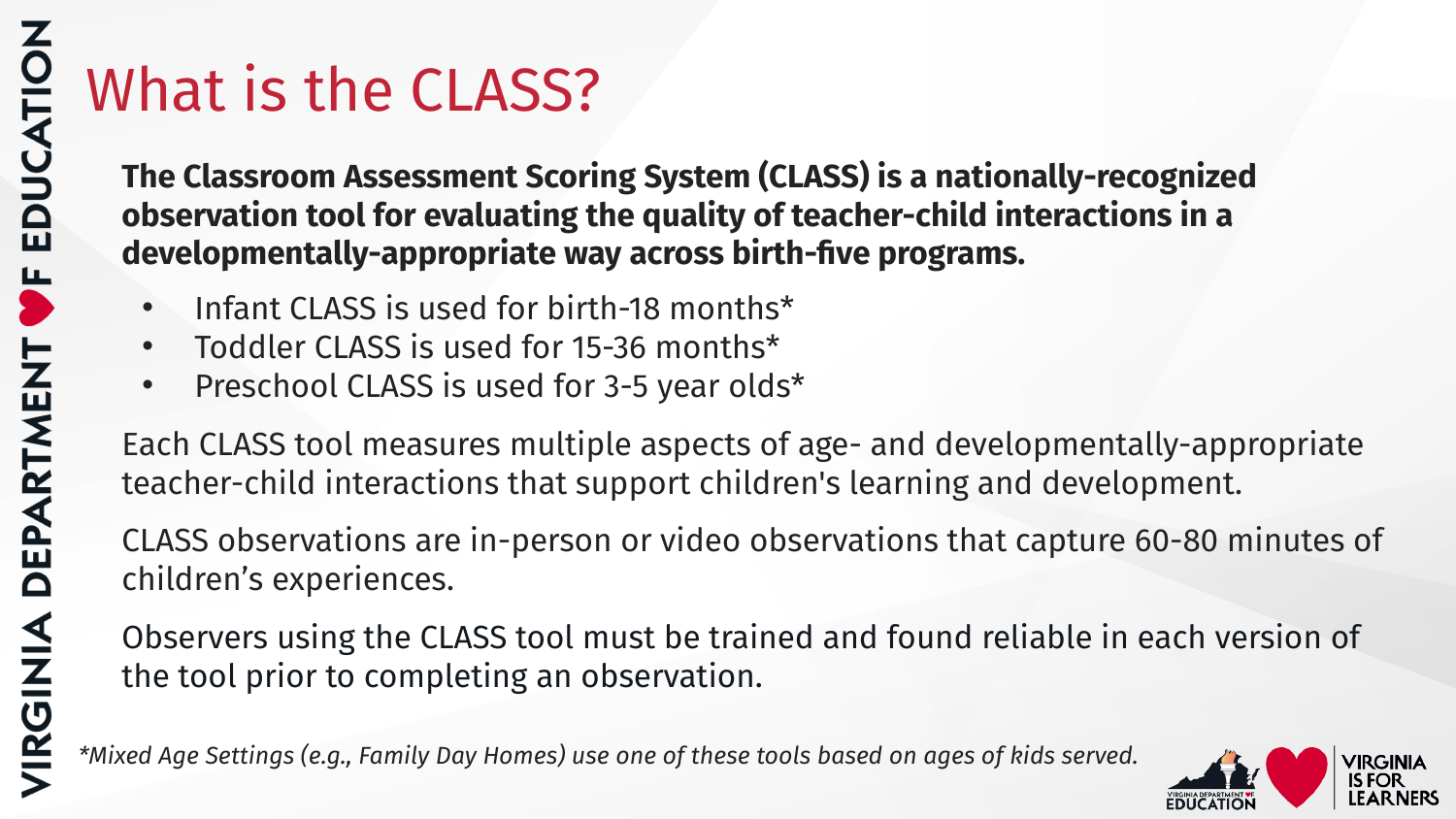

# What is the CLASS?
The Classroom Assessment Scoring System (CLASS) is a nationally-recognized observation tool for evaluating the quality of teacher-child interactions in a developmentally-appropriate way across birth-five programs.
Infant CLASS is used for birth-18 months*
Toddler CLASS is used for 15-36 months*
Preschool CLASS is used for 3-5 year olds*

Each CLASS tool measures multiple aspects of age- and developmentally-appropriate teacher-child interactions that support children's learning and development.

CLASS observations are in-person or video observations that capture 60-80 minutes of children’s experiences.

Observers using the CLASS tool must be trained and found reliable in each version of the tool prior to completing an observation.

*Mixed Age Settings (e.g., Family Day Homes) use one of these tools based on ages of kids served.